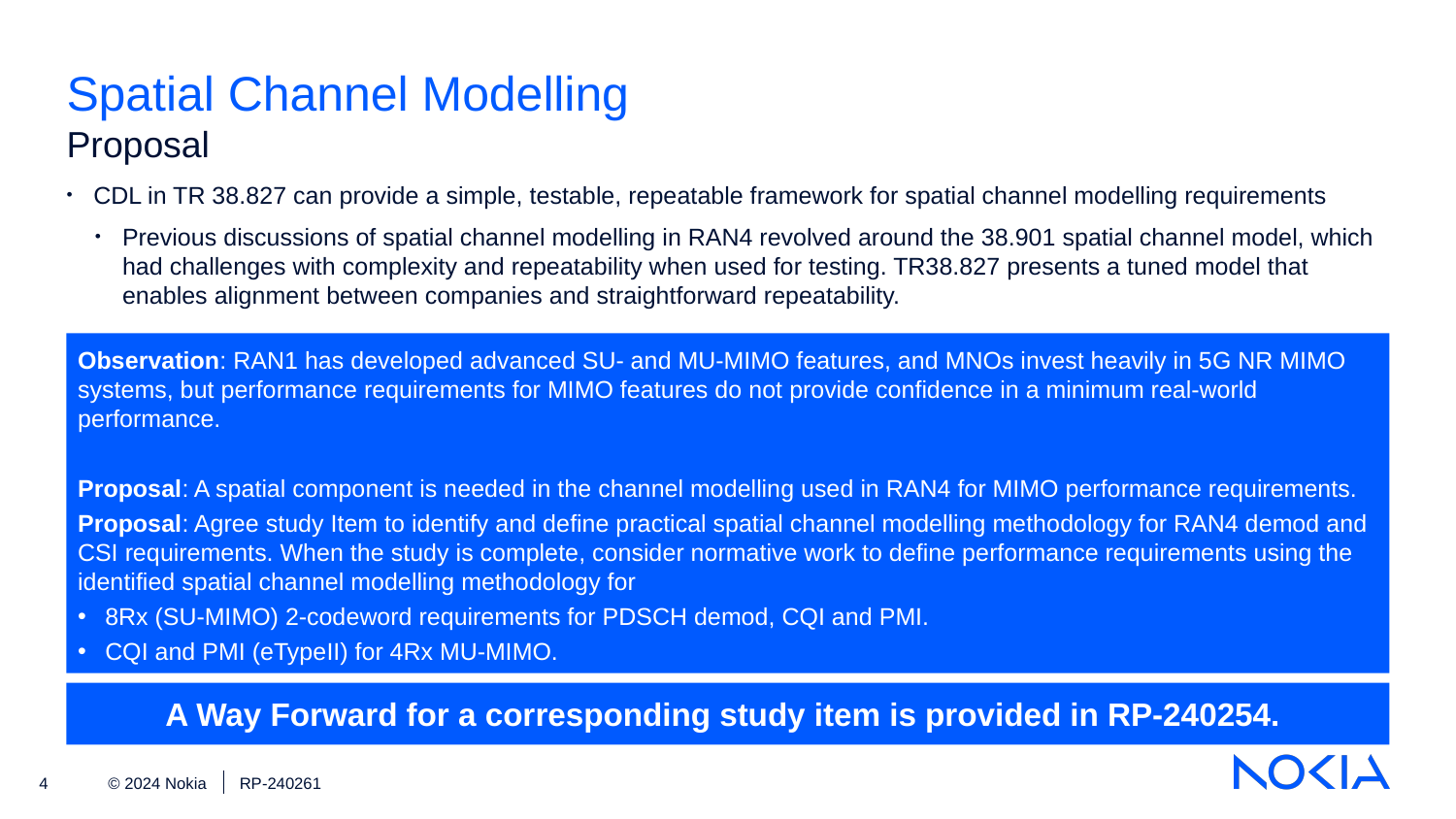

Spatial Channel Modelling
Proposal
CDL in TR 38.827 can provide a simple, testable, repeatable framework for spatial channel modelling requirements
Previous discussions of spatial channel modelling in RAN4 revolved around the 38.901 spatial channel model, which had challenges with complexity and repeatability when used for testing. TR38.827 presents a tuned model that enables alignment between companies and straightforward repeatability.

Observation: RAN1 has developed advanced SU- and MU-MIMO features, and MNOs invest heavily in 5G NR MIMO systems, but performance requirements for MIMO features do not provide confidence in a minimum real-world performance.

Proposal: A spatial component is needed in the channel modelling used in RAN4 for MIMO performance requirements.
Proposal: Agree study Item to identify and define practical spatial channel modelling methodology for RAN4 demod and CSI requirements. When the study is complete, consider normative work to define performance requirements using the identified spatial channel modelling methodology for
8Rx (SU-MIMO) 2-codeword requirements for PDSCH demod, CQI and PMI.
CQI and PMI (eTypeII) for 4Rx MU-MIMO.

A Way Forward for a corresponding study item is provided in RP-240254.

RP-240261